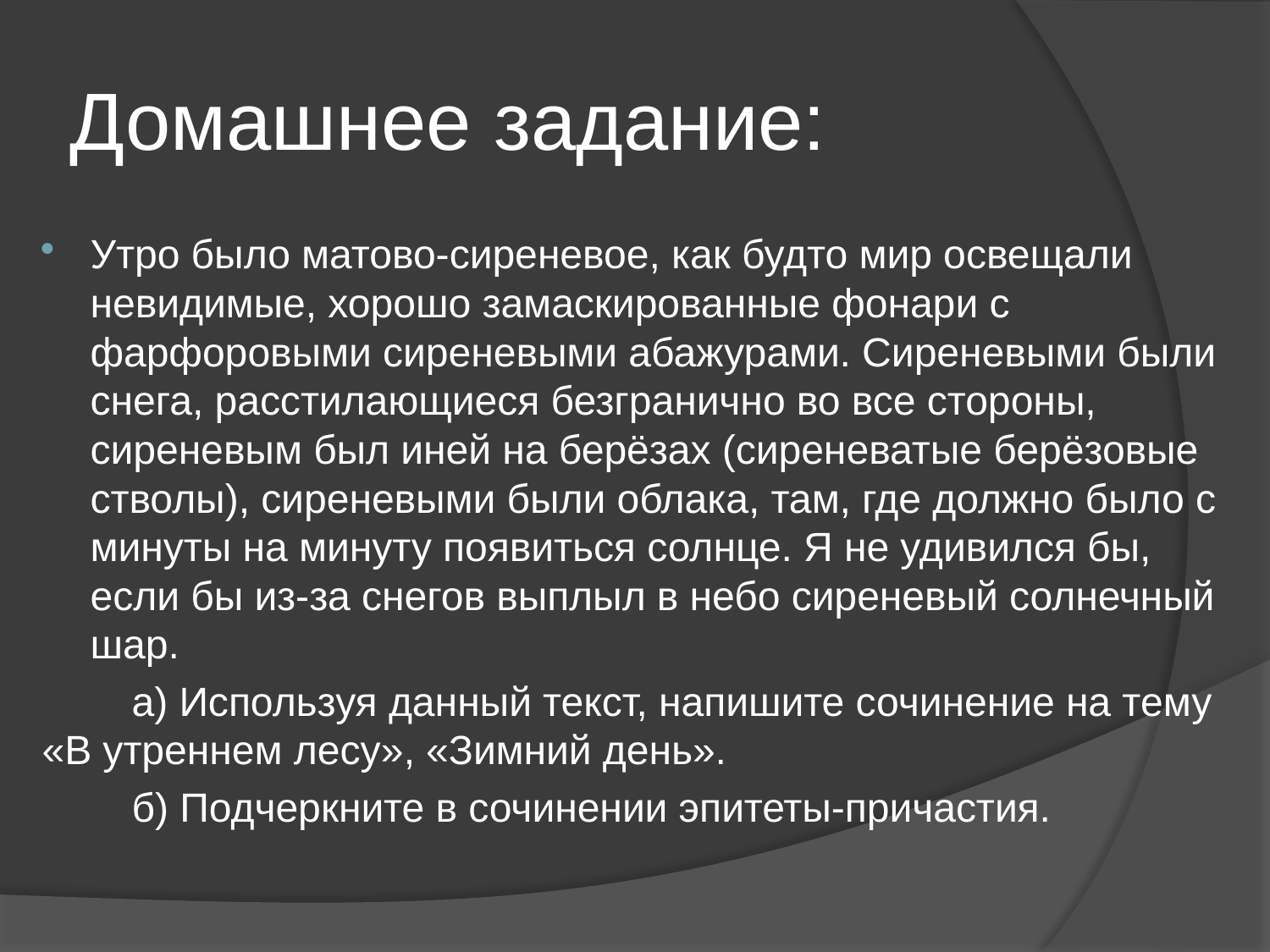

# Домашнее задание:
Утро было матово-сиреневое, как будто мир освещали невидимые, хорошо замаскированные фонари с фарфоровыми сиреневыми абажурами. Сиреневыми были снега, расстилающиеся безгранично во все стороны, сиреневым был иней на берёзах (сиреневатые берёзовые стволы), сиреневыми были облака, там, где должно было с минуты на минуту появиться солнце. Я не удивился бы, если бы из-за снегов выплыл в небо сиреневый солнечный шар.
        а) Используя данный текст, напишите сочинение на тему «В утреннем лесу», «Зимний день».
        б) Подчеркните в сочинении эпитеты-причастия.